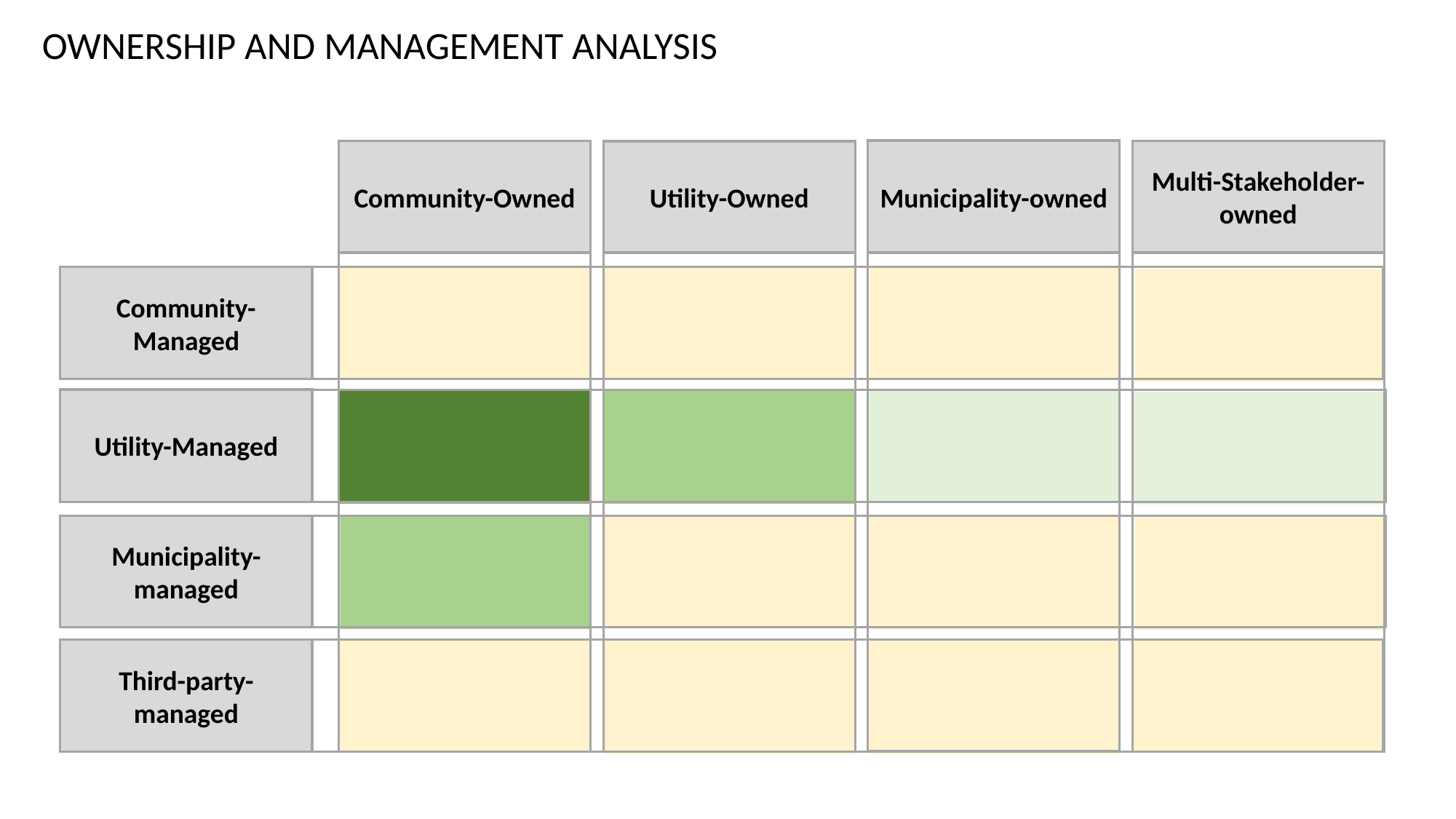

# OWNERSHIP AND MANAGEMENT ANALYSIS

Community-Owned

Utility-Owned
Municipality-owned
Multi-Stakeholder-owned

Community-Managed

Utility-Managed

Municipality-managed

Third-party-managed